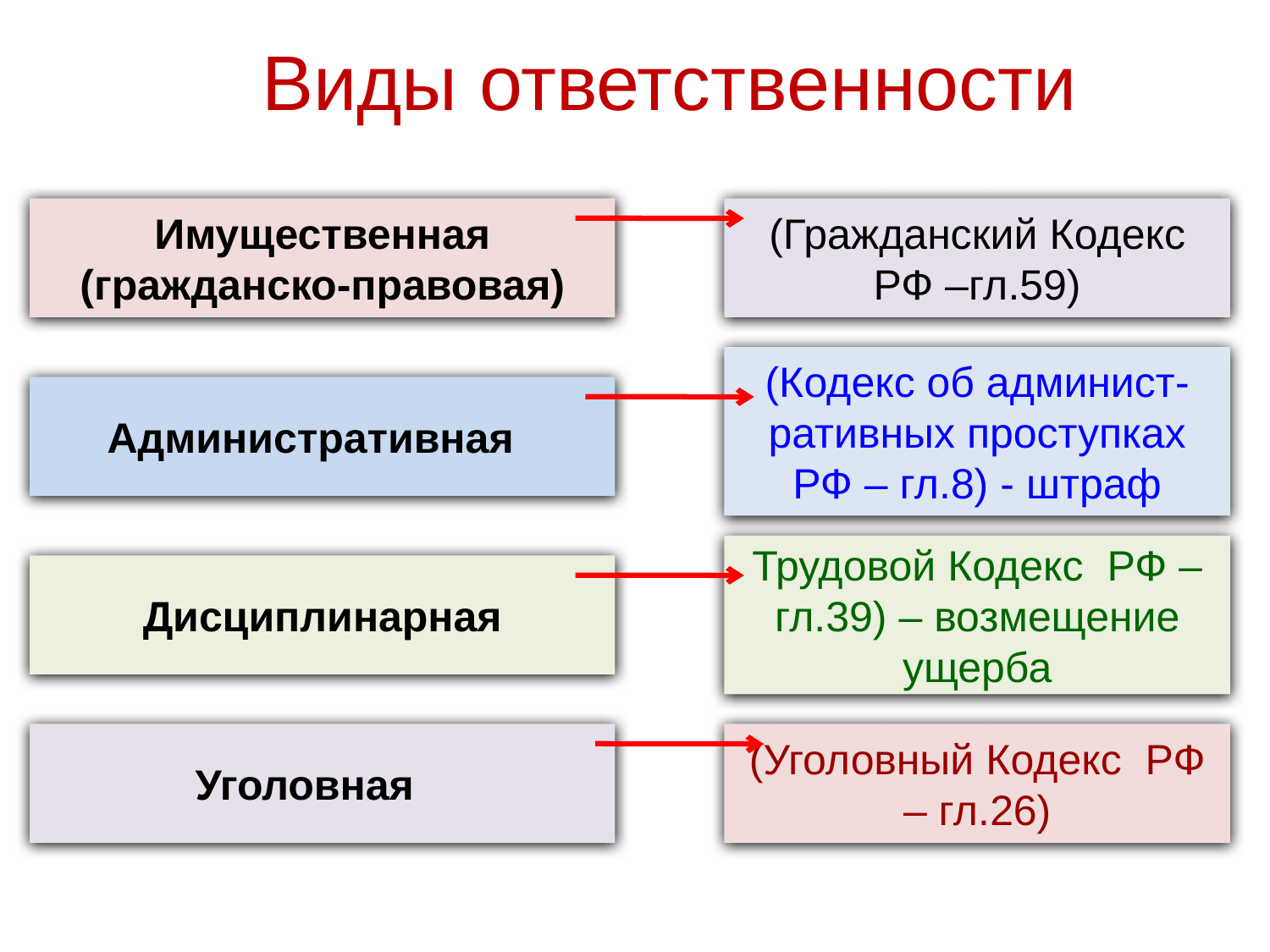

# Виды ответственности
Имущественная (гражданско-правовая)
(Гражданский Кодекс РФ –гл.59)
(Кодекс об админист-ративных проступках РФ – гл.8) - штраф
Административная
Трудовой Кодекс  РФ – гл.39) – возмещение ущерба
Дисциплинарная
Уголовная
(Уголовный Кодекс  РФ – гл.26)